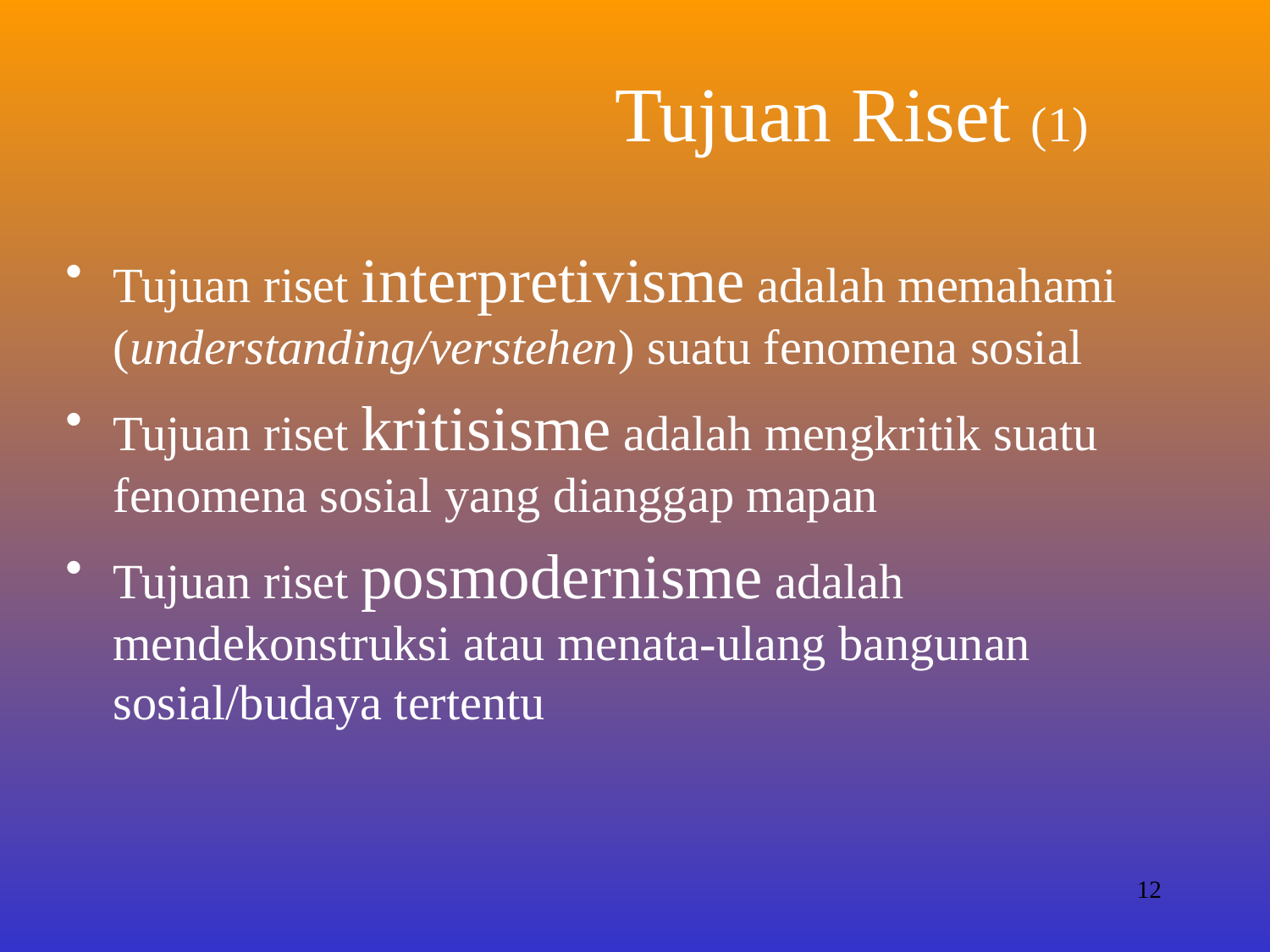

# Tujuan Riset (1)
Tujuan riset interpretivisme adalah memahami (understanding/verstehen) suatu fenomena sosial
Tujuan riset kritisisme adalah mengkritik suatu fenomena sosial yang dianggap mapan
Tujuan riset posmodernisme adalah mendekonstruksi atau menata-ulang bangunan sosial/budaya tertentu

12